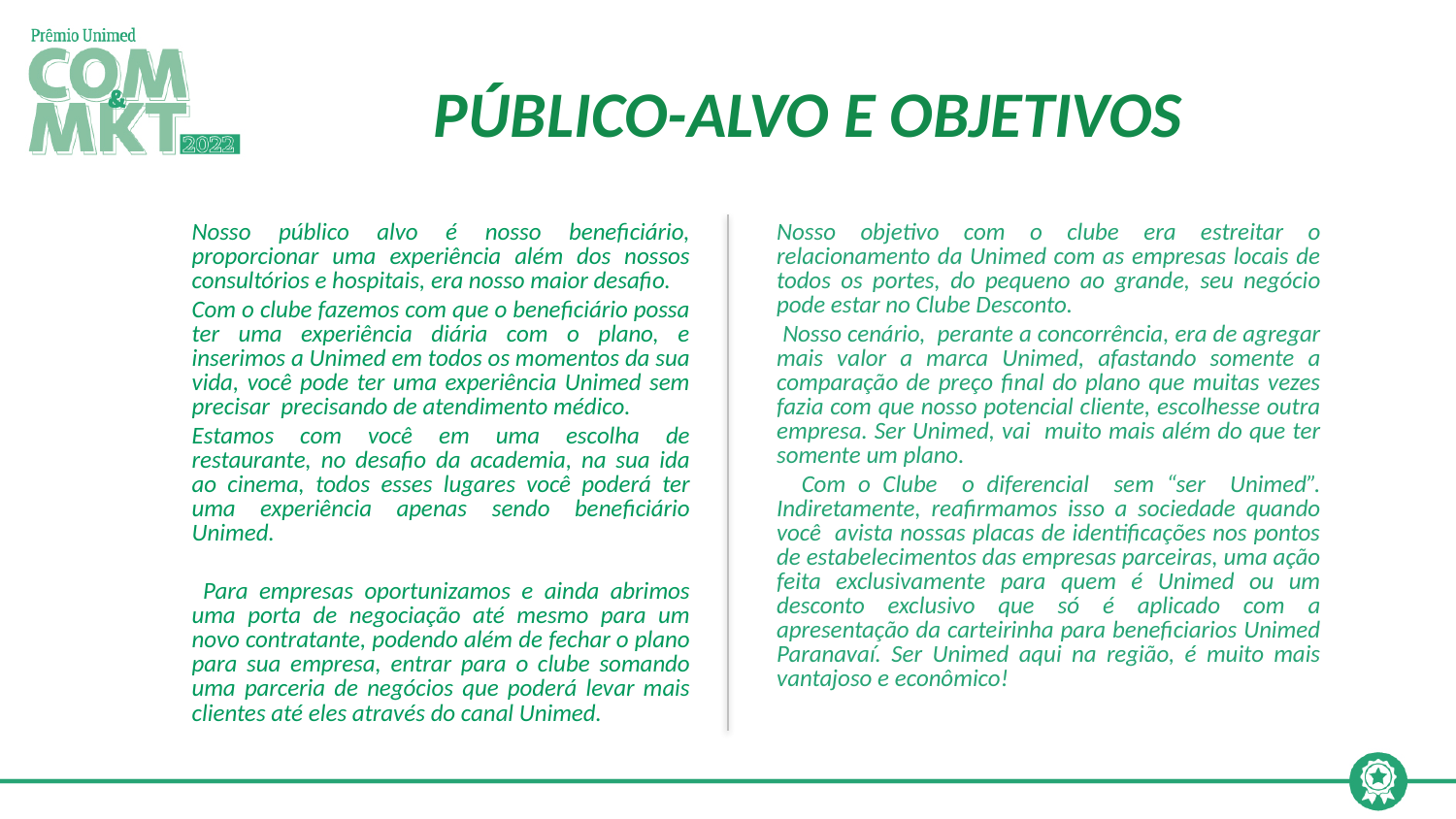

PÚBLICO-ALVO E OBJETIVOS
Nosso público alvo é nosso beneficiário, proporcionar uma experiência além dos nossos consultórios e hospitais, era nosso maior desafio.
Com o clube fazemos com que o beneficiário possa ter uma experiência diária com o plano, e inserimos a Unimed em todos os momentos da sua vida, você pode ter uma experiência Unimed sem precisar  precisando de atendimento médico.
Estamos com você em uma escolha de restaurante, no desafio da academia, na sua ida ao cinema, todos esses lugares você poderá ter uma experiência apenas sendo beneficiário Unimed.

 Para empresas oportunizamos e ainda abrimos uma porta de negociação até mesmo para um novo contratante, podendo além de fechar o plano para sua empresa, entrar para o clube somando uma parceria de negócios que poderá levar mais clientes até eles através do canal Unimed.
Nosso objetivo com o clube era estreitar o relacionamento da Unimed com as empresas locais de todos os portes, do pequeno ao grande, seu negócio pode estar no Clube Desconto.
 Nosso cenário,  perante a concorrência, era de agregar mais valor a marca Unimed, afastando somente a comparação de preço final do plano que muitas vezes fazia com que nosso potencial cliente, escolhesse outra empresa. Ser Unimed, vai  muito mais além do que ter somente um plano.
  Com o Clube  o diferencial  sem “ser  Unimed”.
Indiretamente, reafirmamos isso a sociedade quando você  avista nossas placas de identificações nos pontos de estabelecimentos das empresas parceiras, uma ação feita exclusivamente para quem é Unimed ou um desconto exclusivo que só é aplicado com a apresentação da carteirinha para beneficiarios Unimed Paranavaí. Ser Unimed aqui na região, é muito mais vantajoso e econômico!